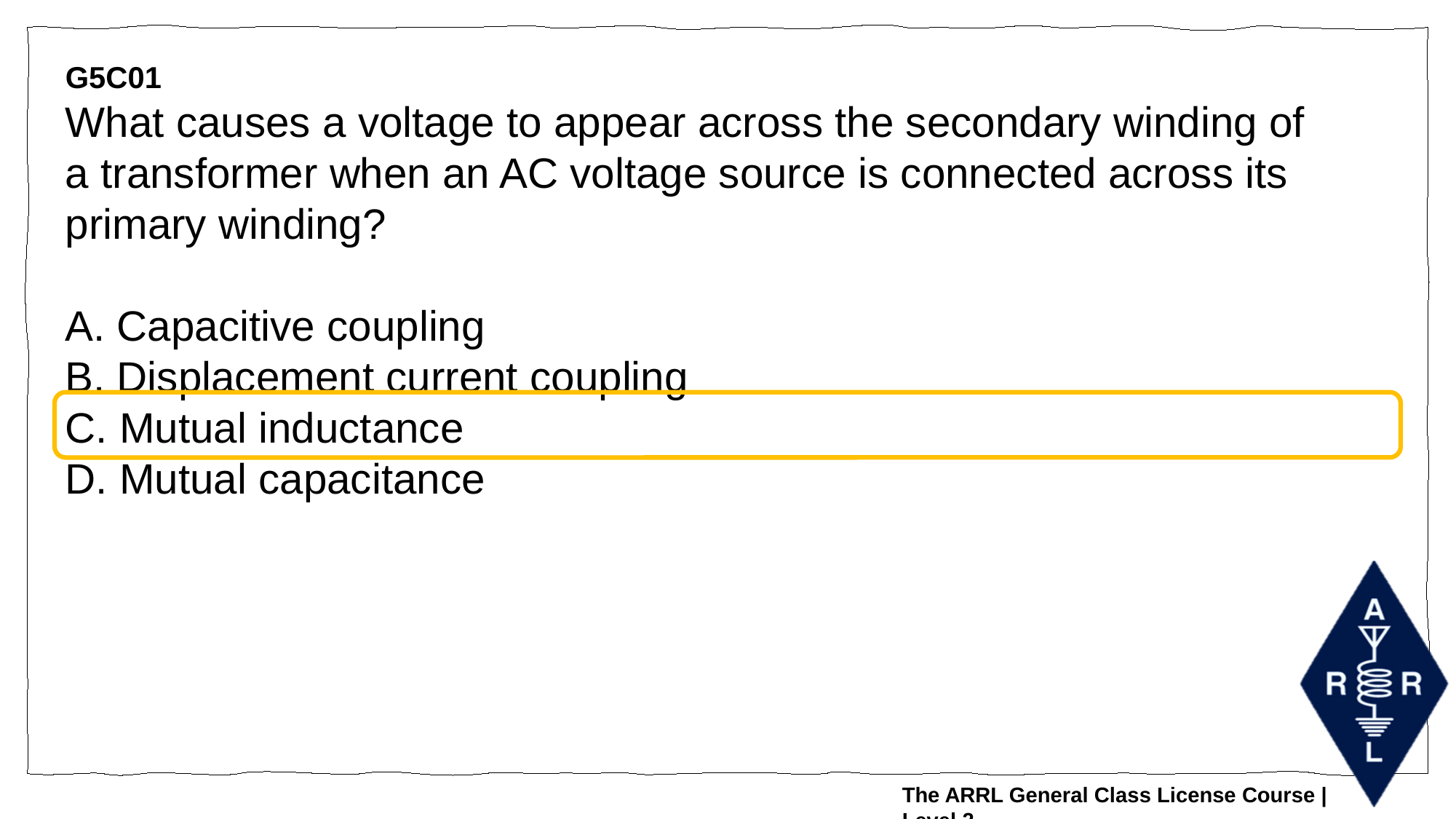

G5C01
What causes a voltage to appear across the secondary winding of a transformer when an AC voltage source is connected across its primary winding?

A. Capacitive coupling
B. Displacement current coupling
C. Mutual inductance
D. Mutual capacitance